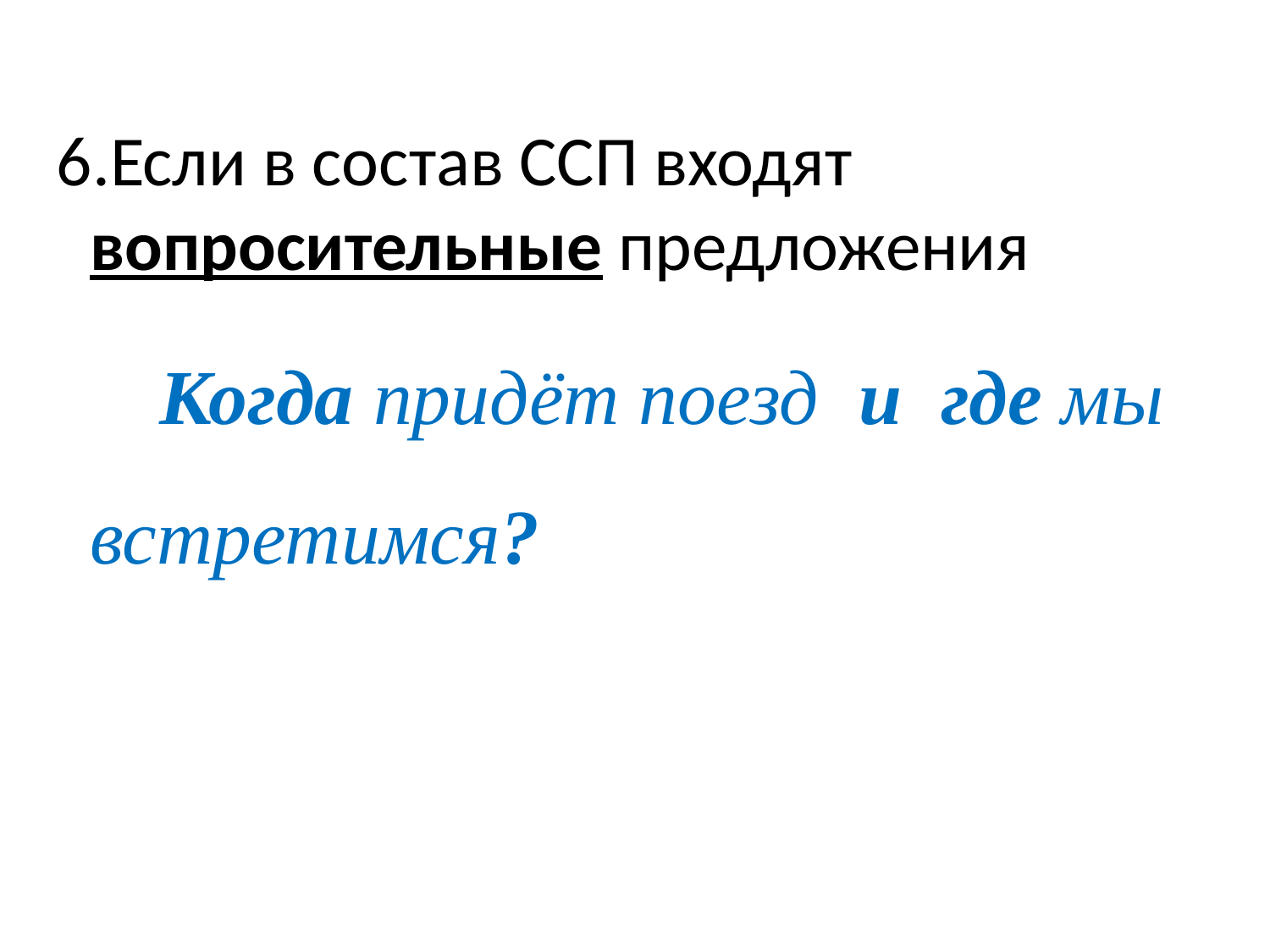

#
 6.Если в состав ССП входят вопросительные предложения
      Когда придёт поезд  и  где мы встретимся?